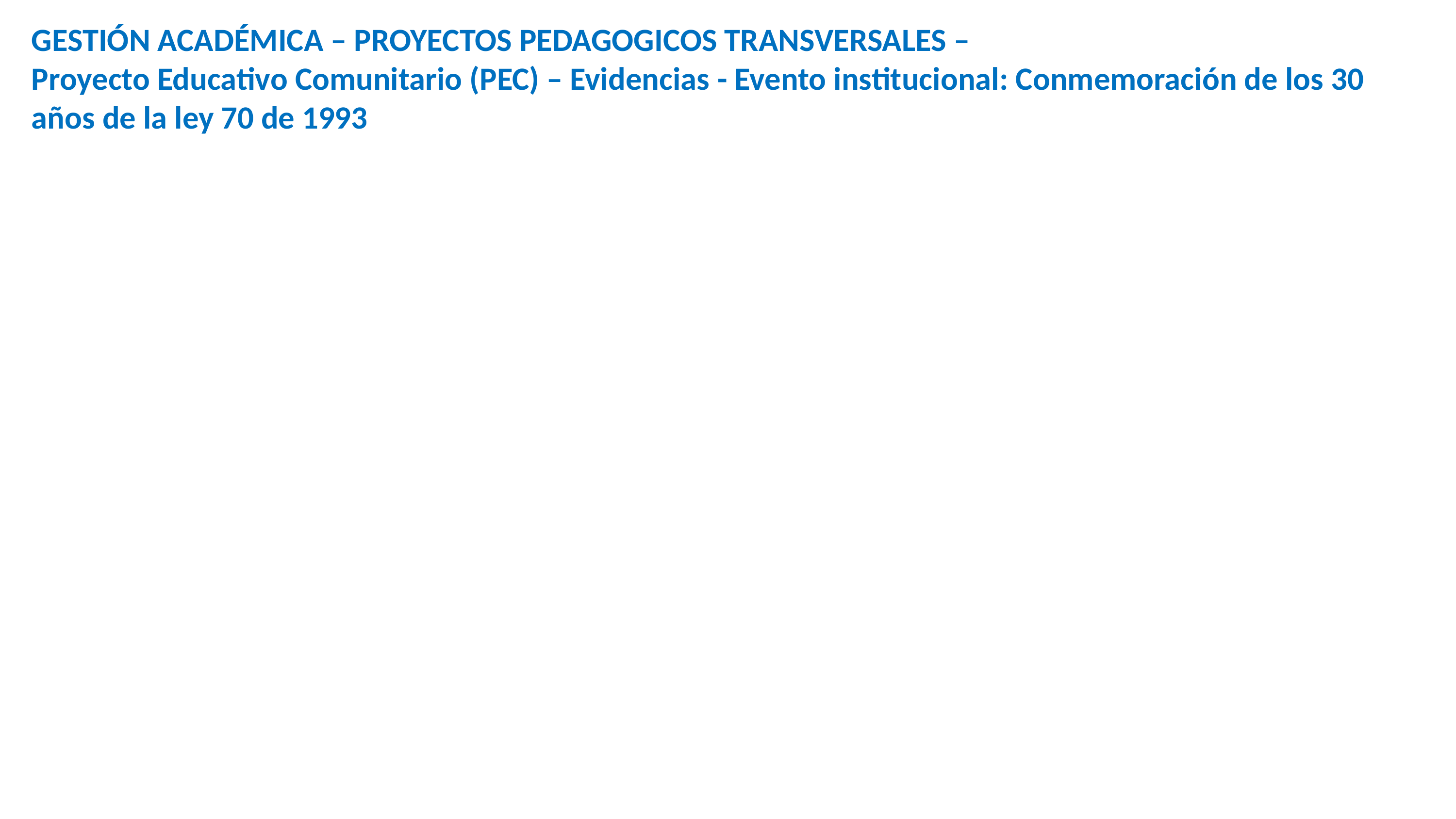

GESTIÓN ACADÉMICA – PROYECTOS PEDAGOGICOS TRANSVERSALES –
Proyecto Educativo Comunitario (PEC) – Evidencias - Evento institucional: Conmemoración de los 30 años de la ley 70 de 1993